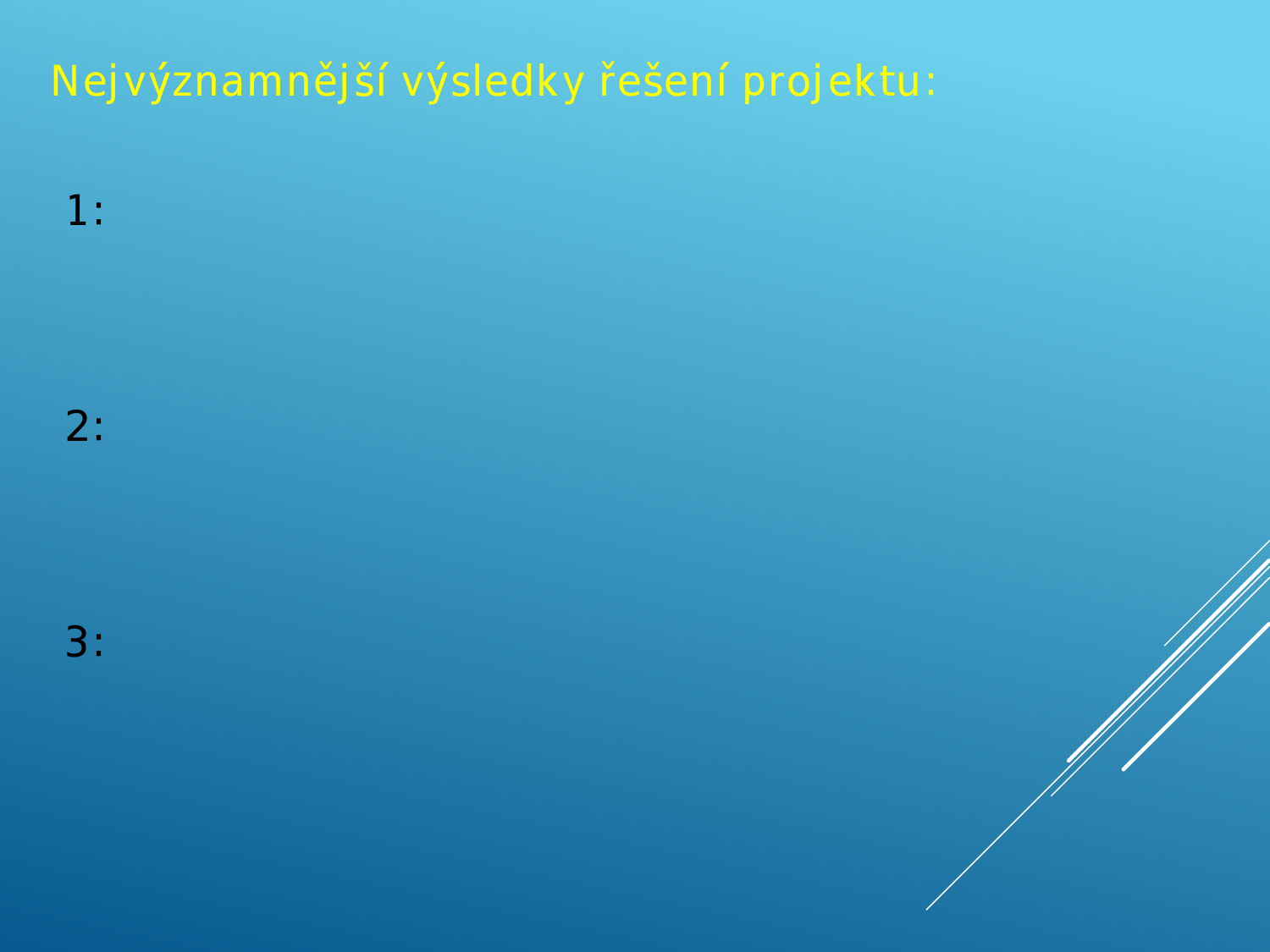

Nejvýznamnější výsledky řešení projektu:
1:

2:

3: